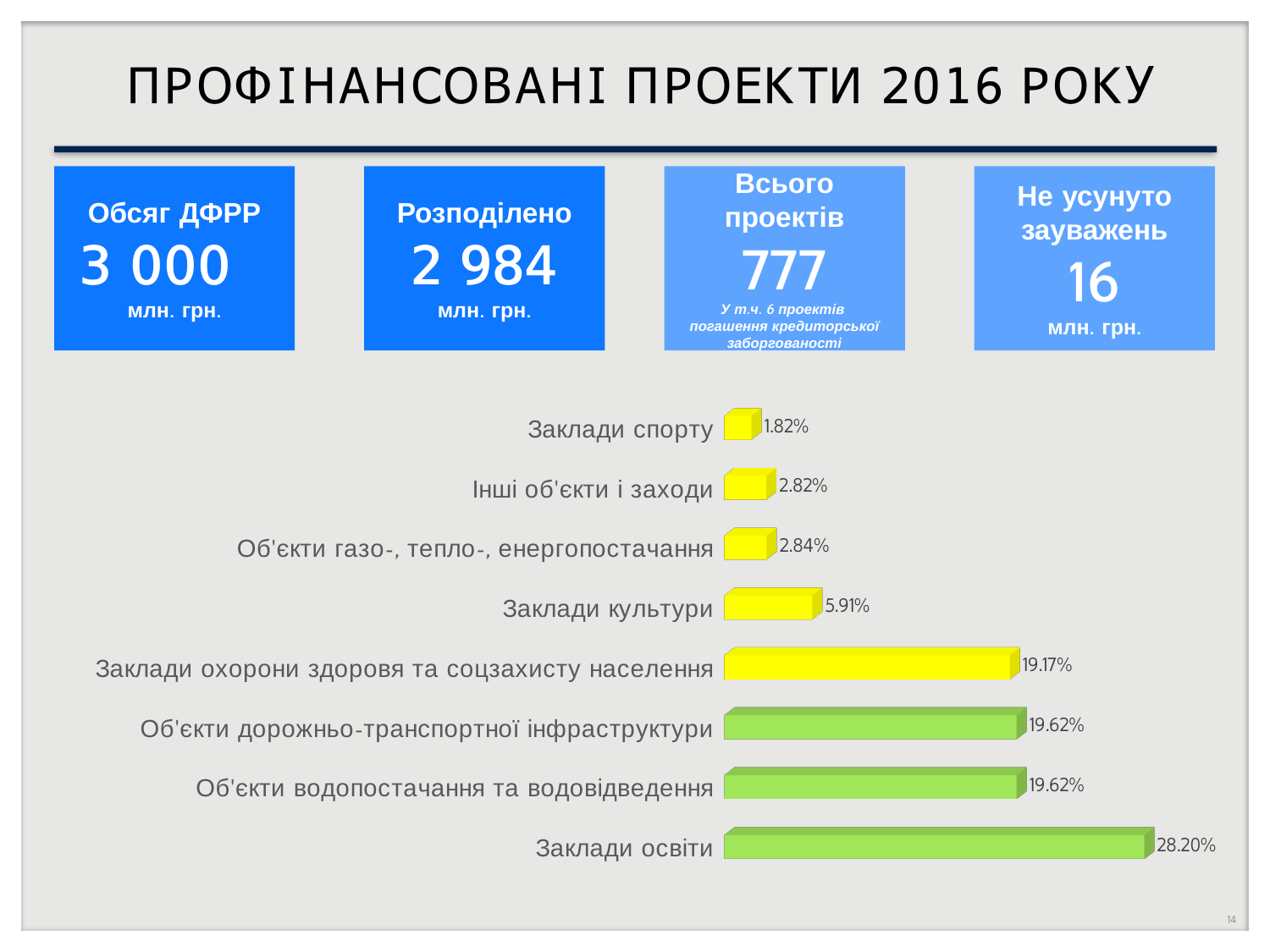

ПРОФІНАНСОВАНІ ПРОЕКТИ 2016 РОКУ

Обсяг ДФРР
3 000
млн. грн.
Розподілено
2 984
млн. грн.
Всього проектів
777
У т.ч. 6 проектів
погашення кредиторської заборгованості
Не усунуто зауважень
16
млн. грн.

[unsupported chart]

14